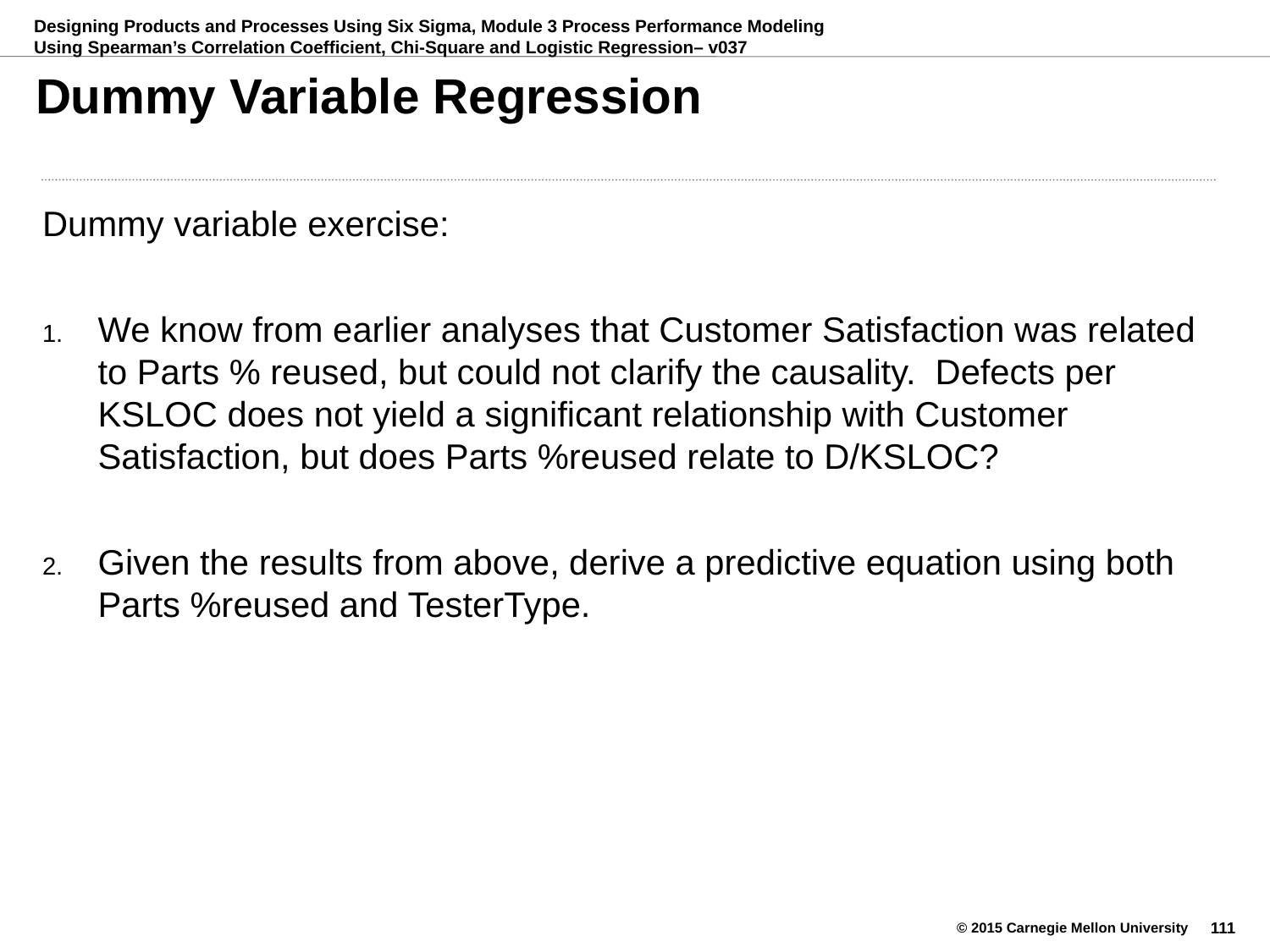

# Dummy Variable Regression
Dummy variable exercise:

We know from earlier analyses that Customer Satisfaction was related to Parts % reused, but could not clarify the causality.  Defects per KSLOC does not yield a significant relationship with Customer Satisfaction, but does Parts %reused relate to D/KSLOC?

Given the results from above, derive a predictive equation using both Parts %reused and TesterType.